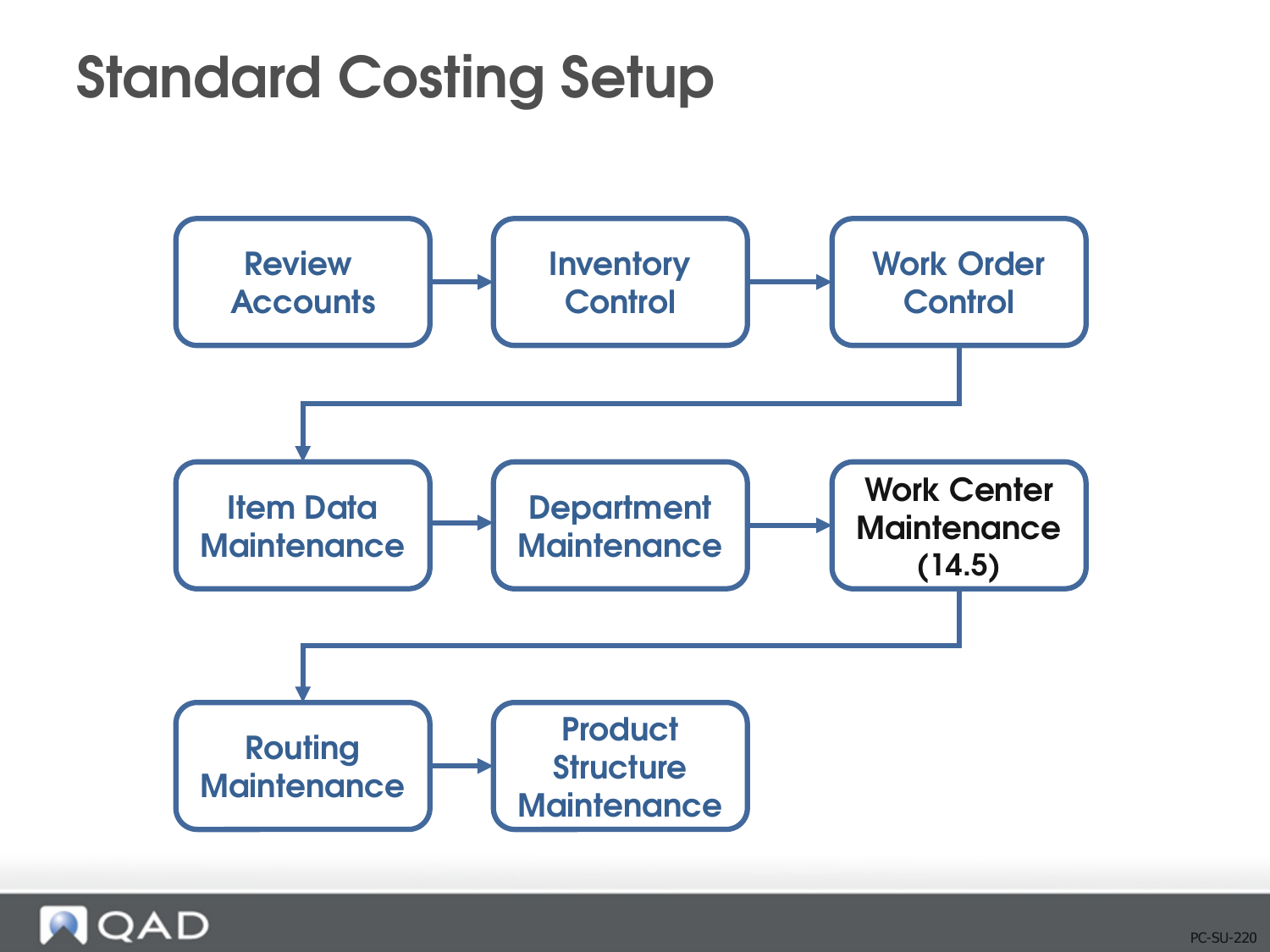

# Standard Costing Setup
Review
Accounts
Inventory
Control
Work Order
Control
Item Data
Maintenance
Department
Maintenance
Work Center
Maintenance
(14.5)
Routing
Maintenance
Product
Structure
Maintenance
PC-SU-220